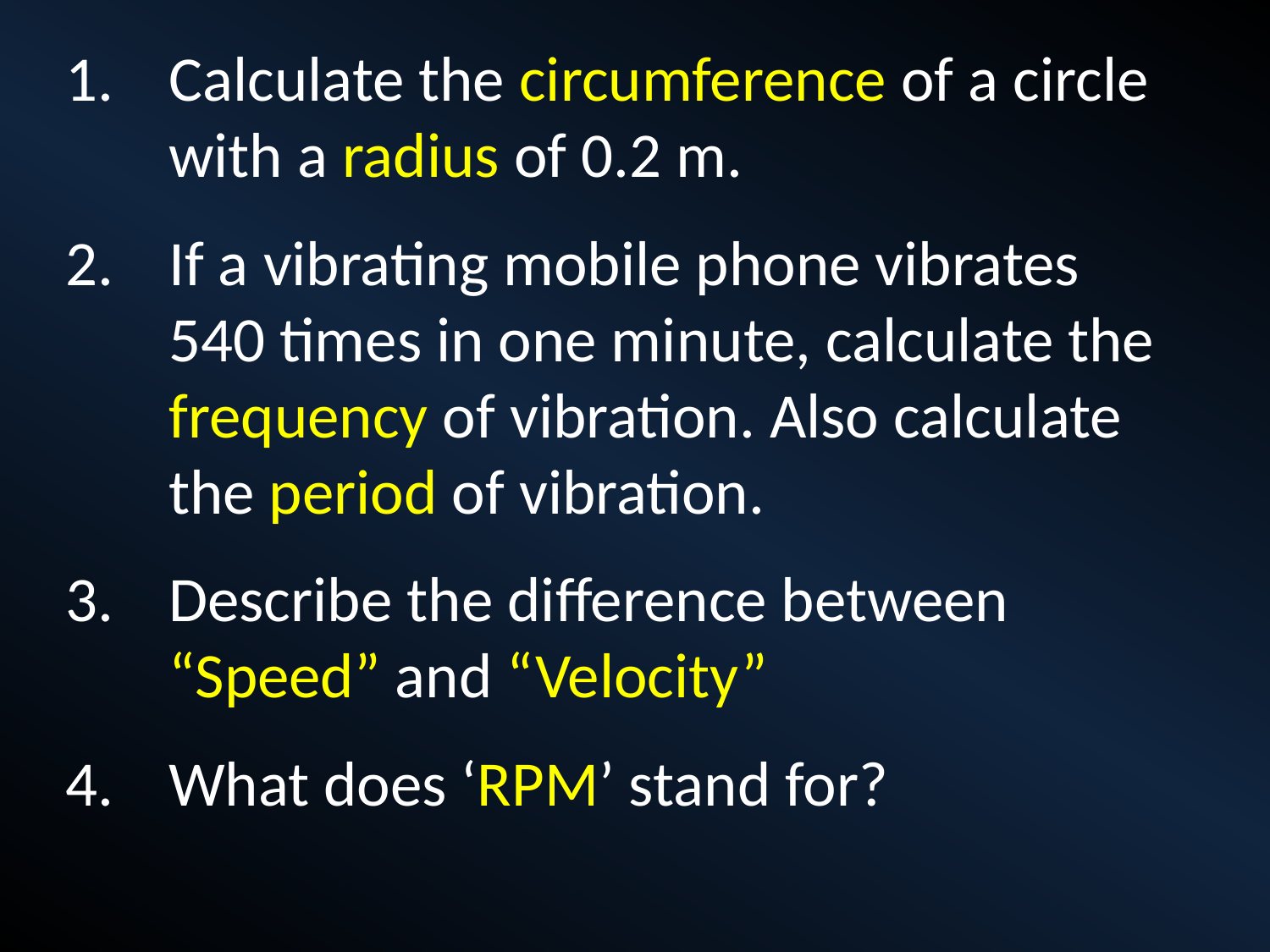

Calculate the circumference of a circle with a radius of 0.2 m.
If a vibrating mobile phone vibrates 540 times in one minute, calculate the frequency of vibration. Also calculate the period of vibration.
Describe the difference between “Speed” and “Velocity”
What does ‘RPM’ stand for?